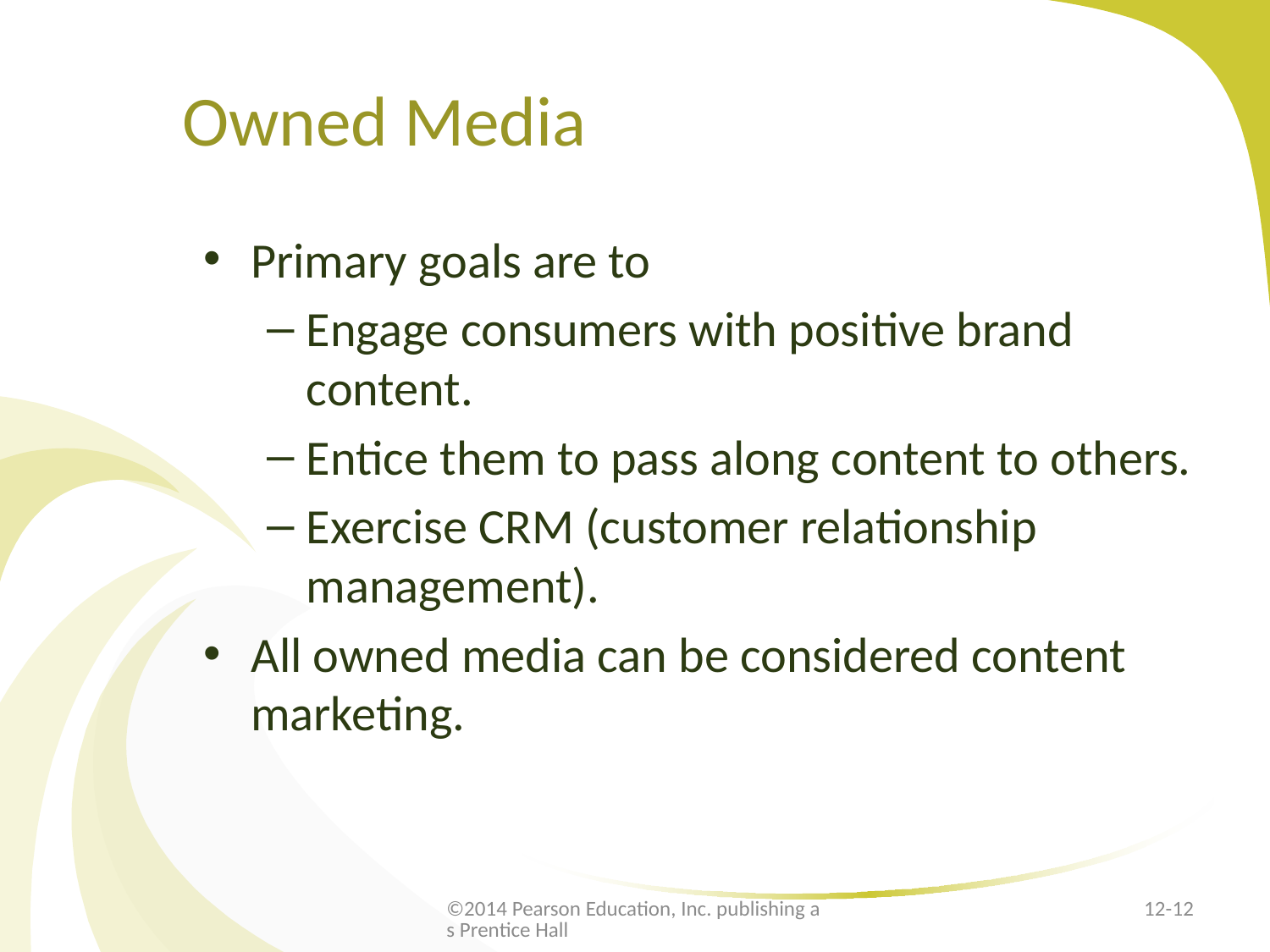

# Owned Media
Primary goals are to
Engage consumers with positive brand content.
Entice them to pass along content to others.
Exercise CRM (customer relationship management).
All owned media can be considered content marketing.
©2014 Pearson Education, Inc. publishing as Prentice Hall
12-12